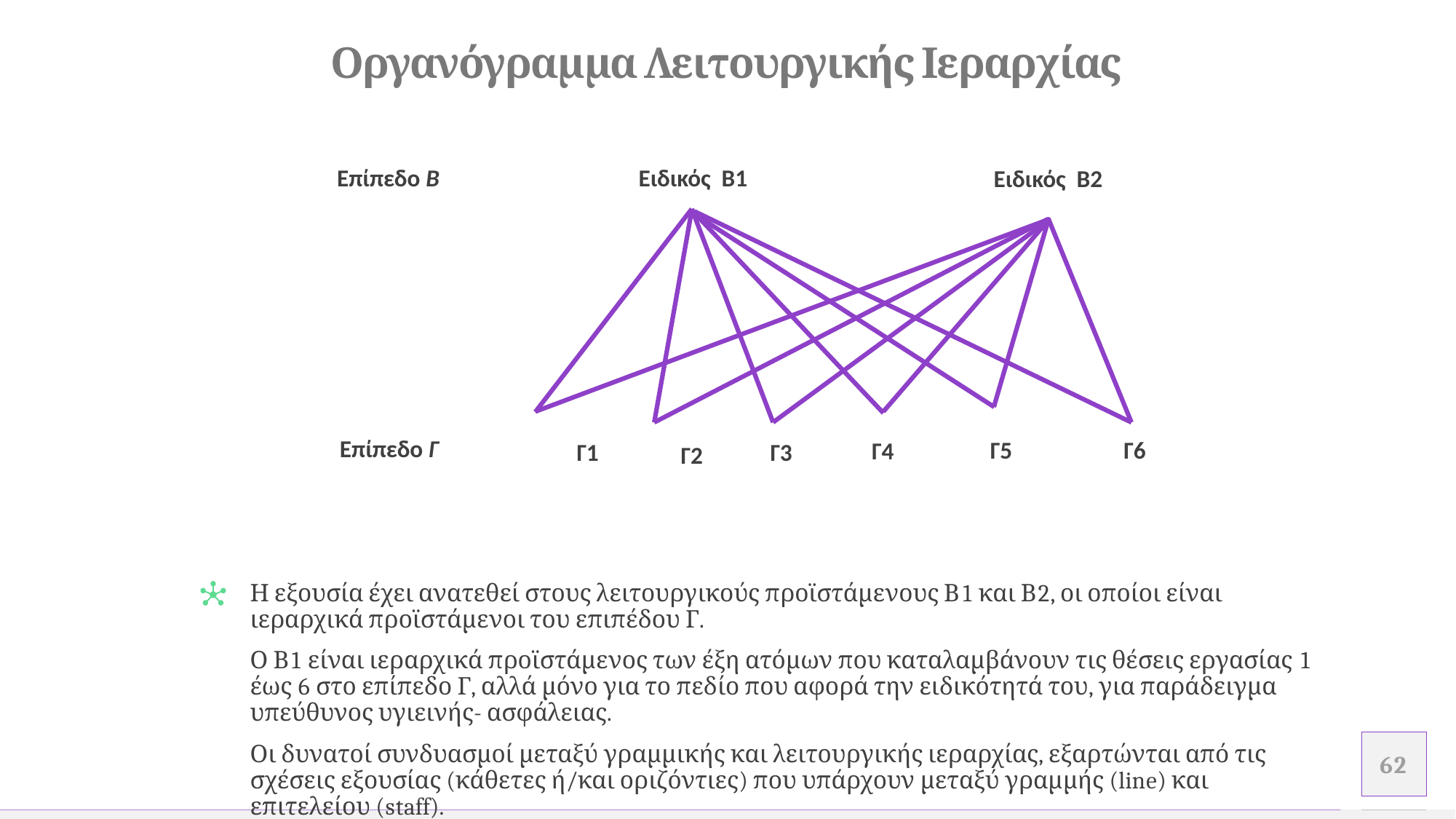

# Οργανόγραμμα Λειτουργικής Ιεραρχίας
Επίπεδο Β
Ειδικός  Β1
Ειδικός  Β2
Επίπεδο Γ
Γ5
Γ6
Γ4
Γ1
Γ3
Γ2

Η εξουσία έχει ανατεθεί στους λειτουργικούς προϊστάμενους Β1 και Β2, οι οποίοι είναι ιεραρχικά προϊστάμενοι του επιπέδου Γ.
Ο Β1 είναι ιεραρχικά προϊστάμενος των έξη ατόμων που καταλαμβάνουν τις θέσεις εργασίας 1 έως 6 στο επίπεδο Γ, αλλά μόνο για το πεδίο που αφορά την ειδικότητά του, για παράδειγμα υπεύθυνος υγιεινής- ασφάλειας.
Οι δυνατοί συνδυασμοί μεταξύ γραμμικής και λειτουργικής ιεραρχίας, εξαρτώνται από τις σχέσεις εξουσίας (κάθετες ή/και οριζόντιες) που υπάρχουν μεταξύ γραμμής (line) και επιτελείου (staff).
.
.
62
Προσθέστε υποσέλιδο